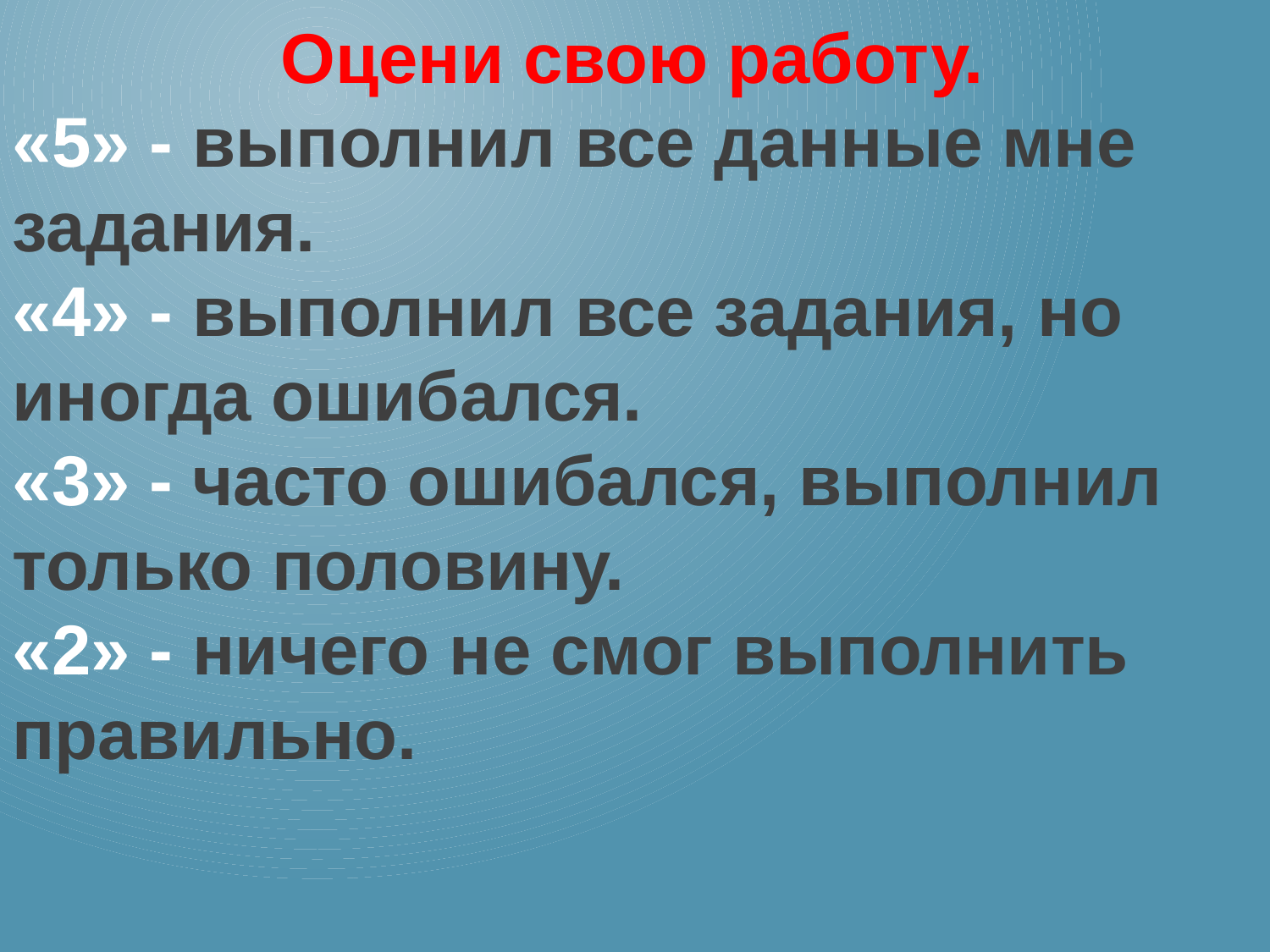

Оцени свою работу.
«5» - выполнил все данные мне задания.
«4» - выполнил все задания, но иногда ошибался.
«3» - часто ошибался, выполнил только половину.
«2» - ничего не смог выполнить правильно.